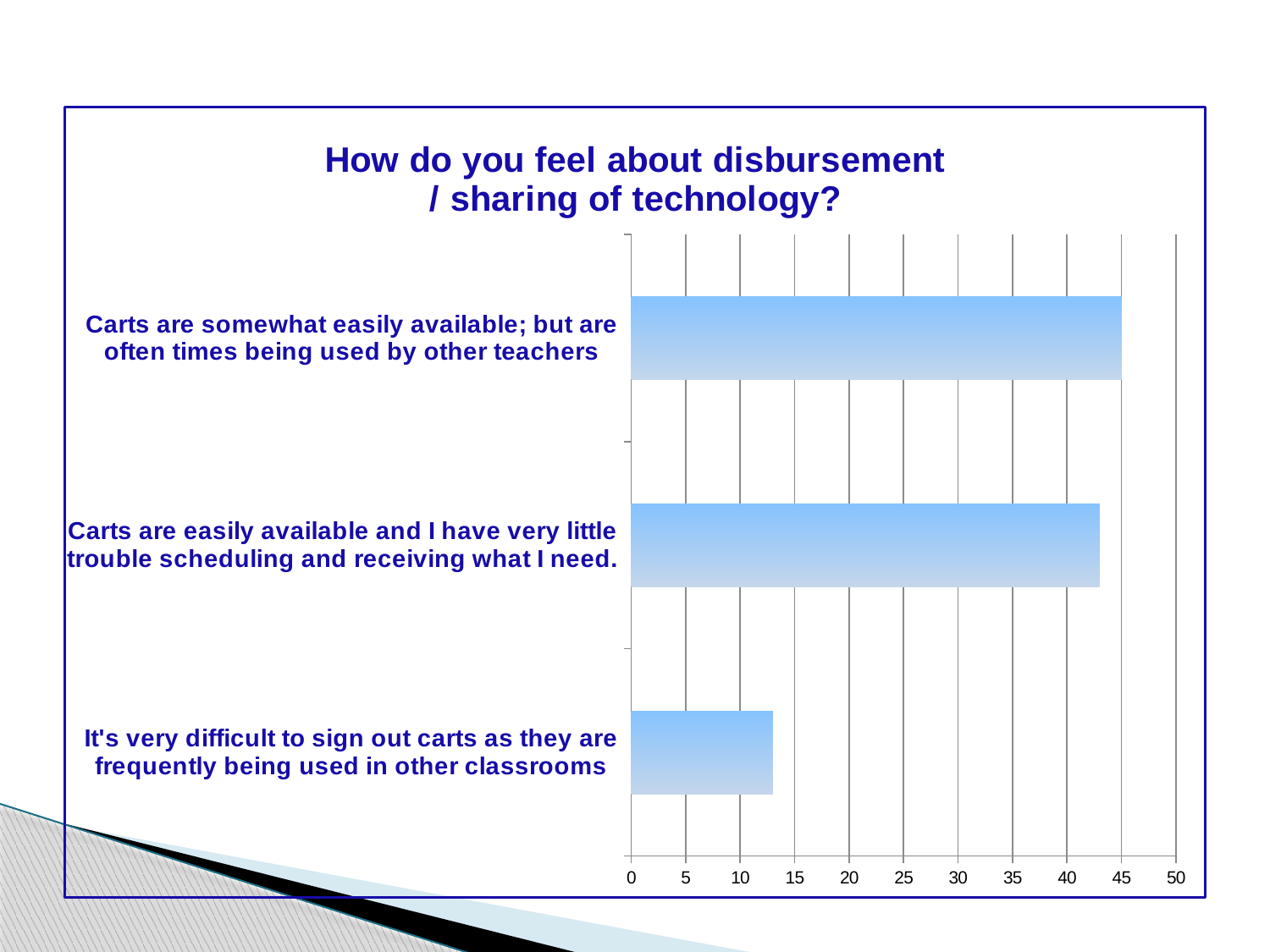

### Chart: How do you feel about disbursement
/ sharing of technology?

| Category | Total |
|---|---|
| It's very difficult to sign out carts as they are frequently being used in other classrooms | 13.0 |
| Carts are easily available and I have very little trouble scheduling and receiving what I need. | 43.0 |
| Carts are somewhat easily available; but are often times being used by other teachers | 45.0 |